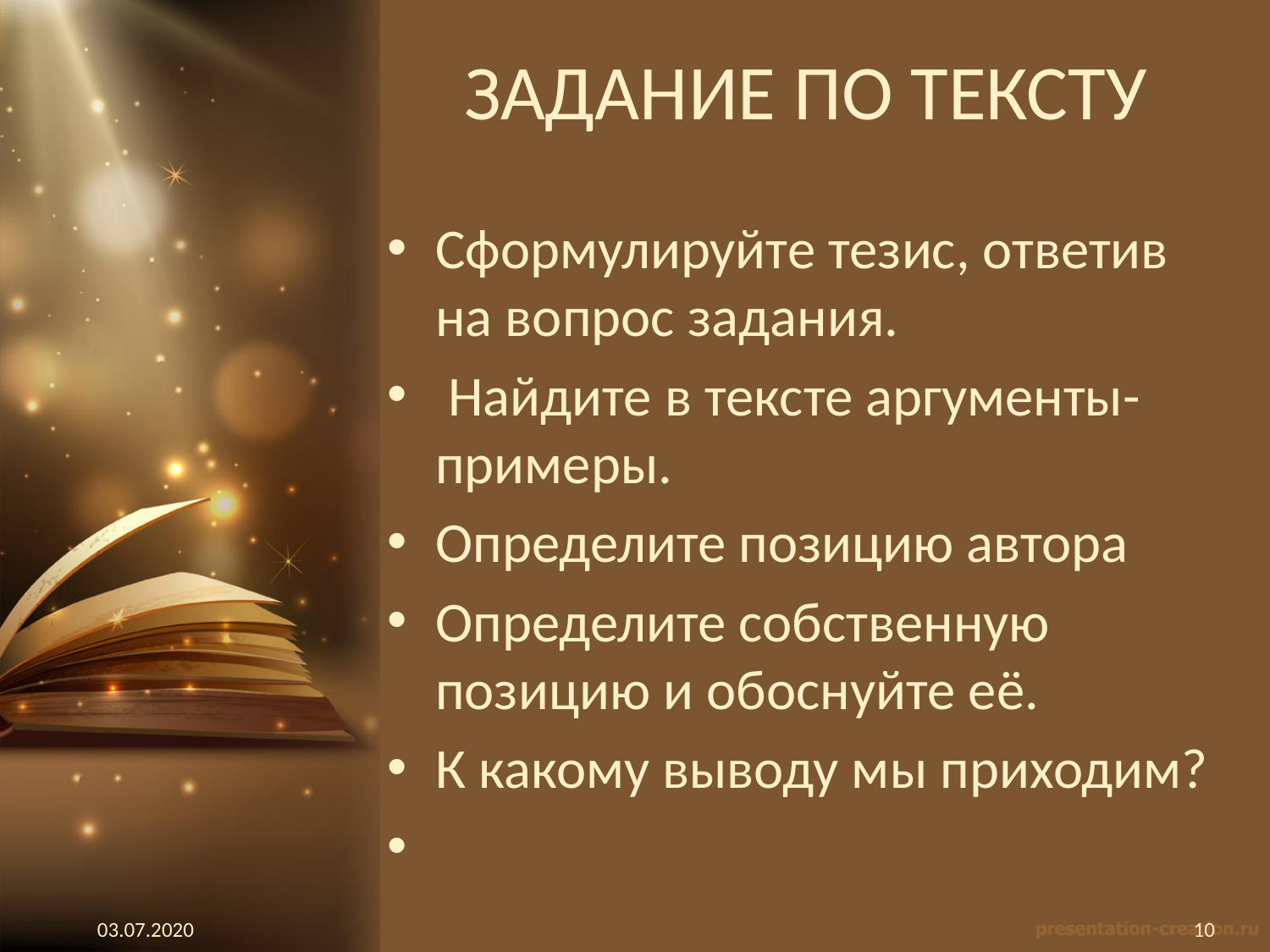

# ЗАДАНИЕ ПО ТЕКСТУ
Сформулируйте тезис, ответив на вопрос задания.
 Найдите в тексте аргументы-примеры.
Определите позицию автора
Определите собственную позицию и обоснуйте её.
К какому выводу мы приходим?